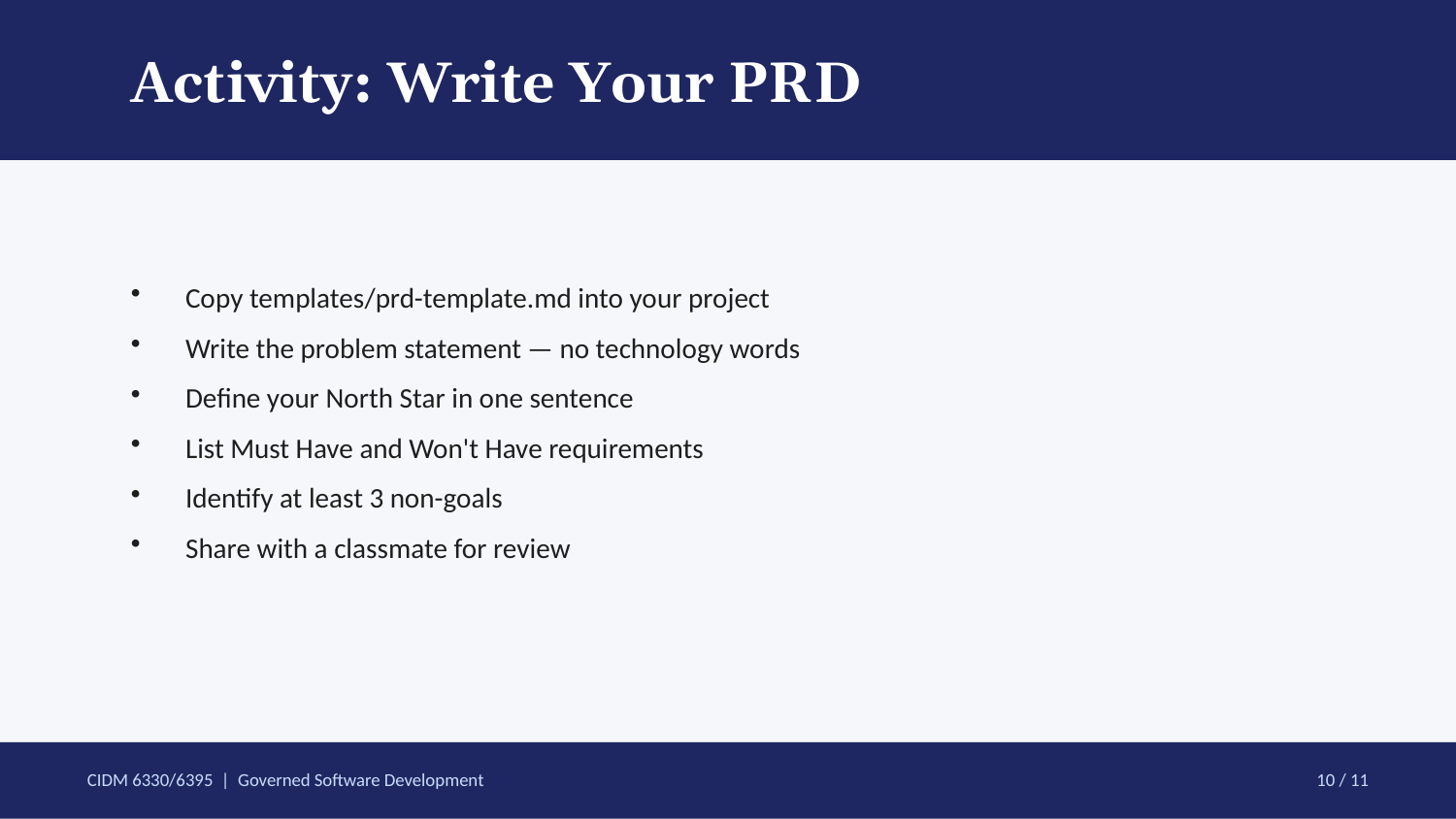

Activity: Write Your PRD
Copy templates/prd-template.md into your project
Write the problem statement — no technology words
Define your North Star in one sentence
List Must Have and Won't Have requirements
Identify at least 3 non-goals
Share with a classmate for review

CIDM 6330/6395  |  Governed Software Development
10 / 11